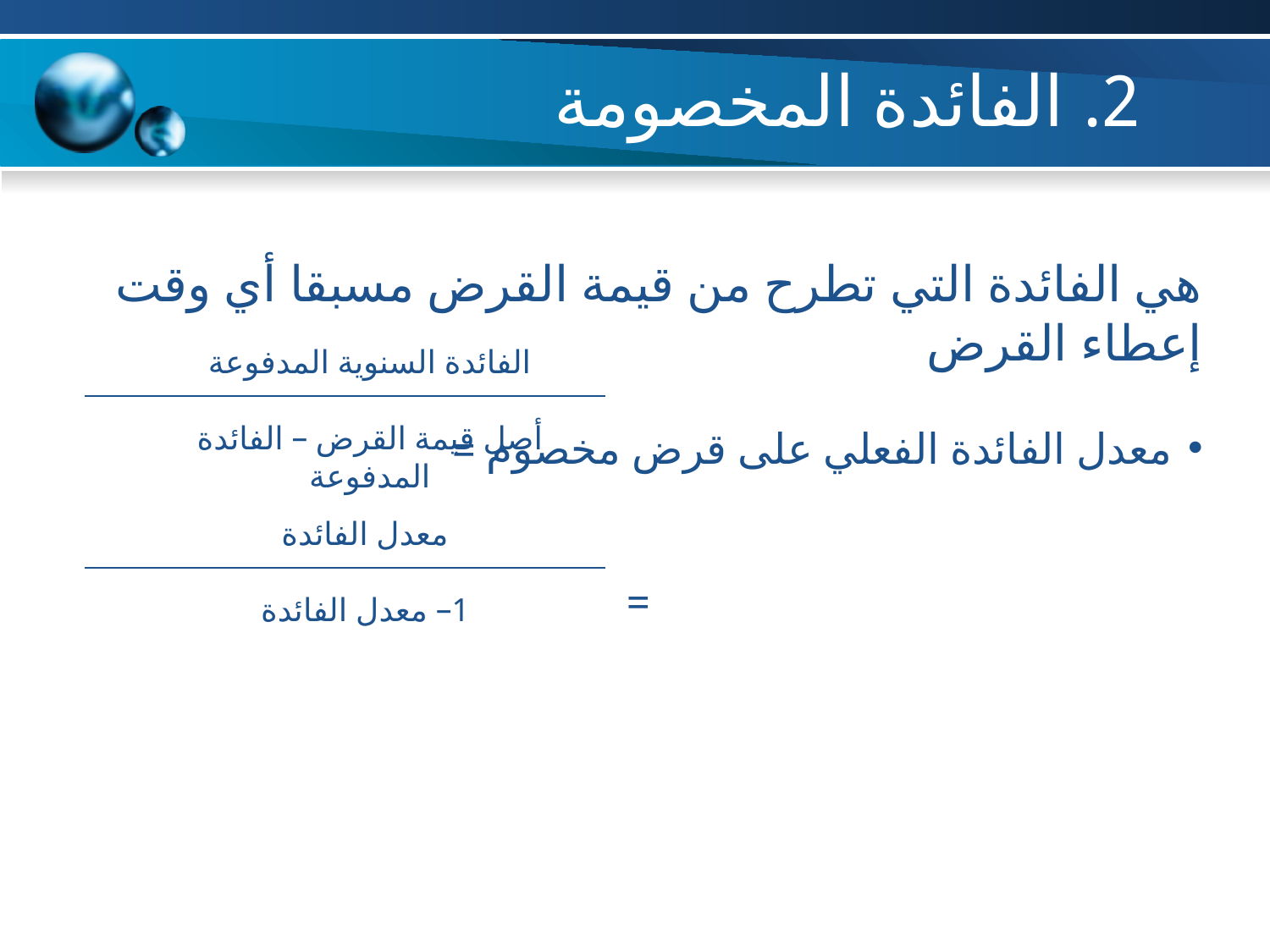

# 2. الفائدة المخصومة
هي الفائدة التي تطرح من قيمة القرض مسبقا أي وقت إعطاء القرض

معدل الفائدة الفعلي على قرض مخصوم =

    =

الفائدة السنوية المدفوعة

أصل قيمة القرض – الفائدة المدفوعة
معدل الفائدة

1– معدل الفائدة